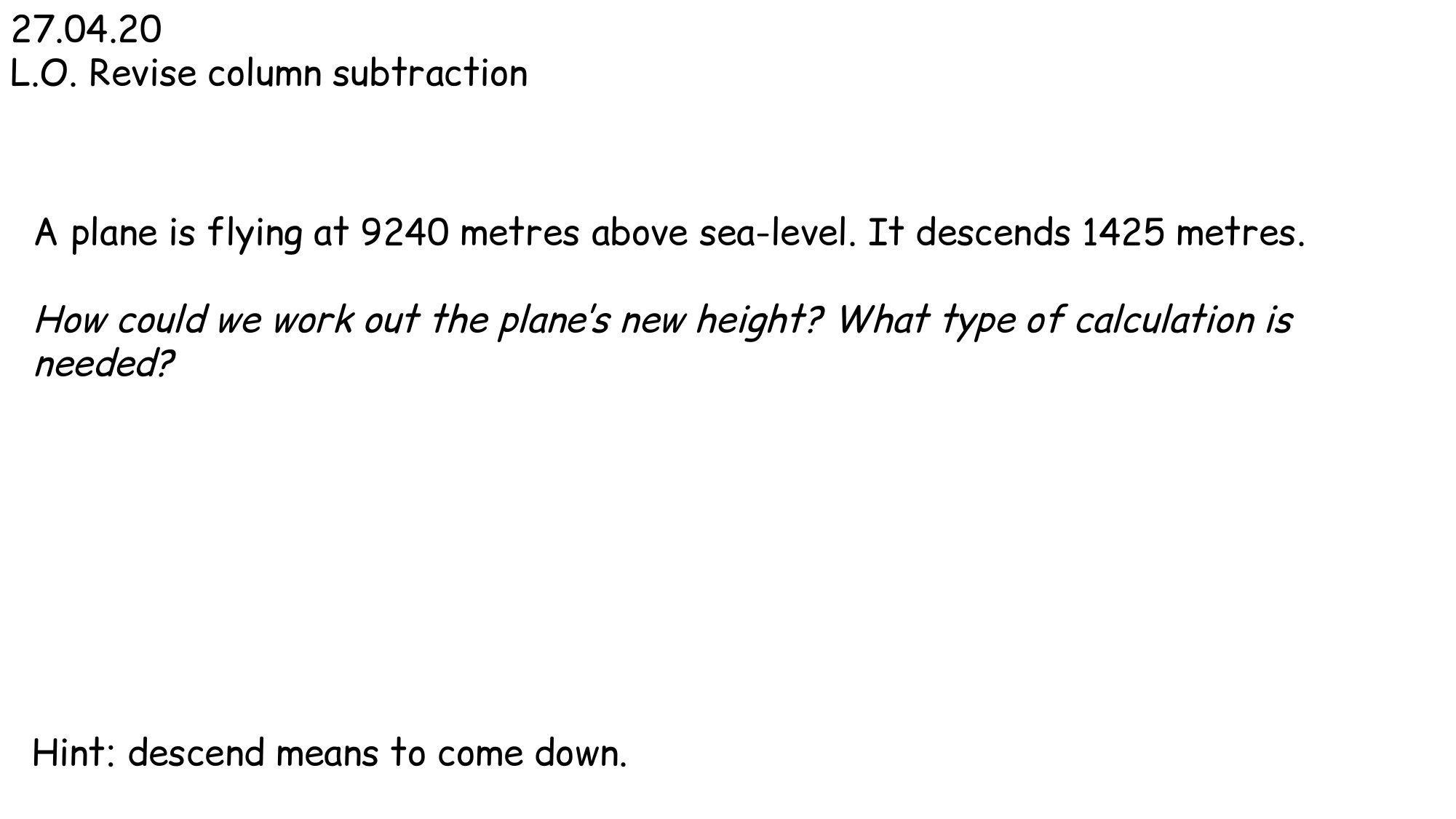

27.04.20
L.O. Revise column subtraction
A plane is flying at 9240 metres above sea-level. It descends 1425 metres.

How could we work out the plane’s new height? What type of calculation is needed?
Hint: descend means to come down.